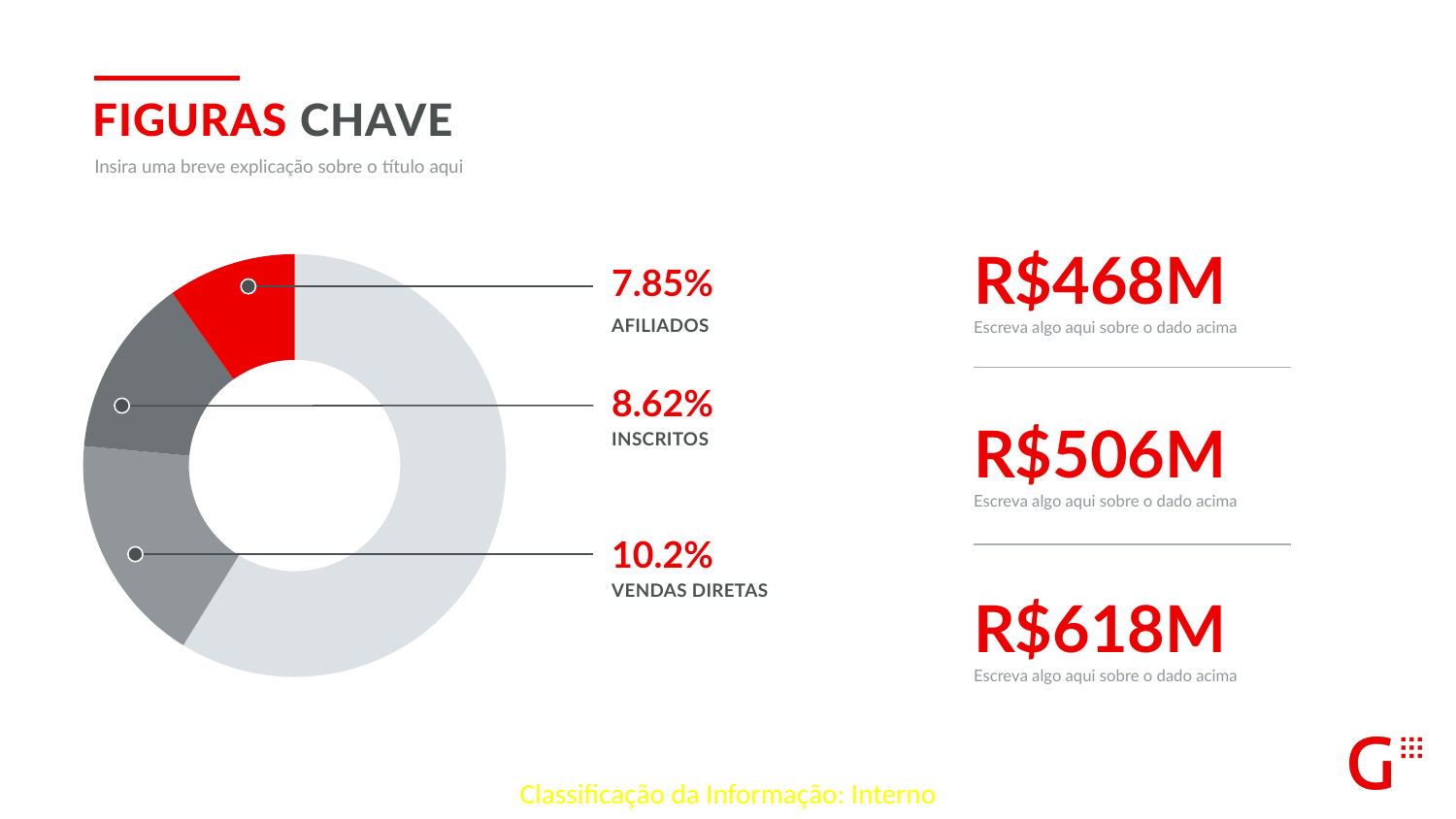

FIGURAS CHAVE
Insira uma breve explicação sobre o título aqui
r$468M

### Chart

| Category | Sales |
|---|---|
| 1st Qtr | 0.6 |
| 2nd Qtr | 0.18 |
| 3rd Qtr | 0.14 |
| 4th Qtr | 0.1 |
7.85%

Escreva algo aqui sobre o dado acima
afiliados
8.62%

r$506M
inscritos
Escreva algo aqui sobre o dado acima
10.2%

r$618M
Vendas diretas
Escreva algo aqui sobre o dado acima